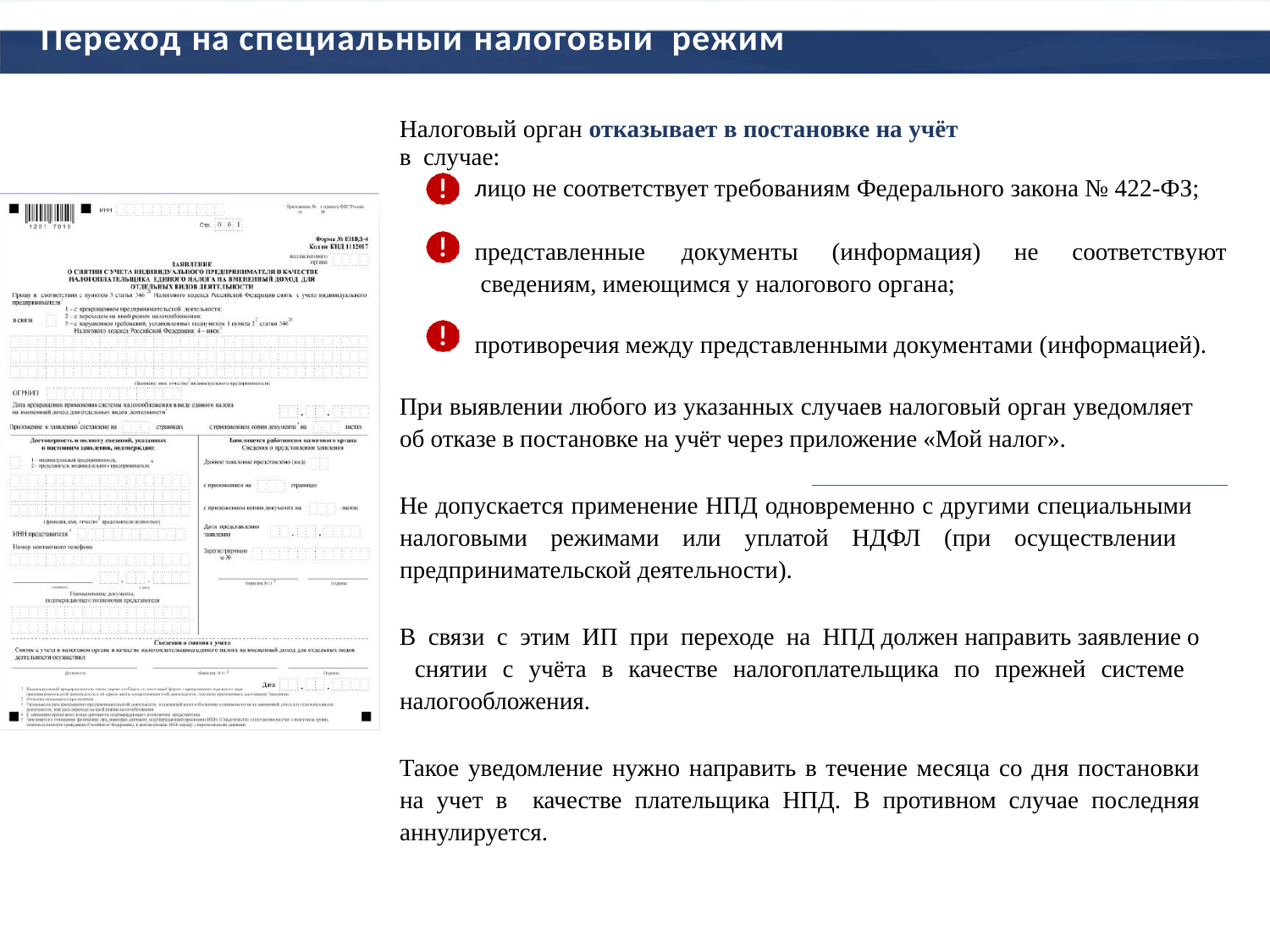

# Переход на специальный налоговый режим
Налоговый орган отказывает в постановке на учёт в  случае:
!
лицо не соответствует требованиям Федерального закона № 422-ФЗ;

представленные	документы	(информация)	не	соответствуют  сведениям, имеющимся у налогового органа;

!

!

противоречия между представленными документами (информацией).
При выявлении любого из указанных случаев налоговый орган уведомляет  об отказе в постановке на учёт через приложение «Мой налог».

Не допускается применение НПД одновременно с другими специальными  налоговыми режимами или уплатой НДФЛ (при осуществлении  предпринимательской деятельности).

В  связи  с  этим  ИП  при  переходе  на  НПД должен направить заявление о  снятии с учёта в качестве налогоплательщика по прежней системе  налогообложения.

Такое уведомление нужно направить в течение месяца со дня постановки на учет в  качестве плательщика НПД. В противном случае последняя аннулируется.